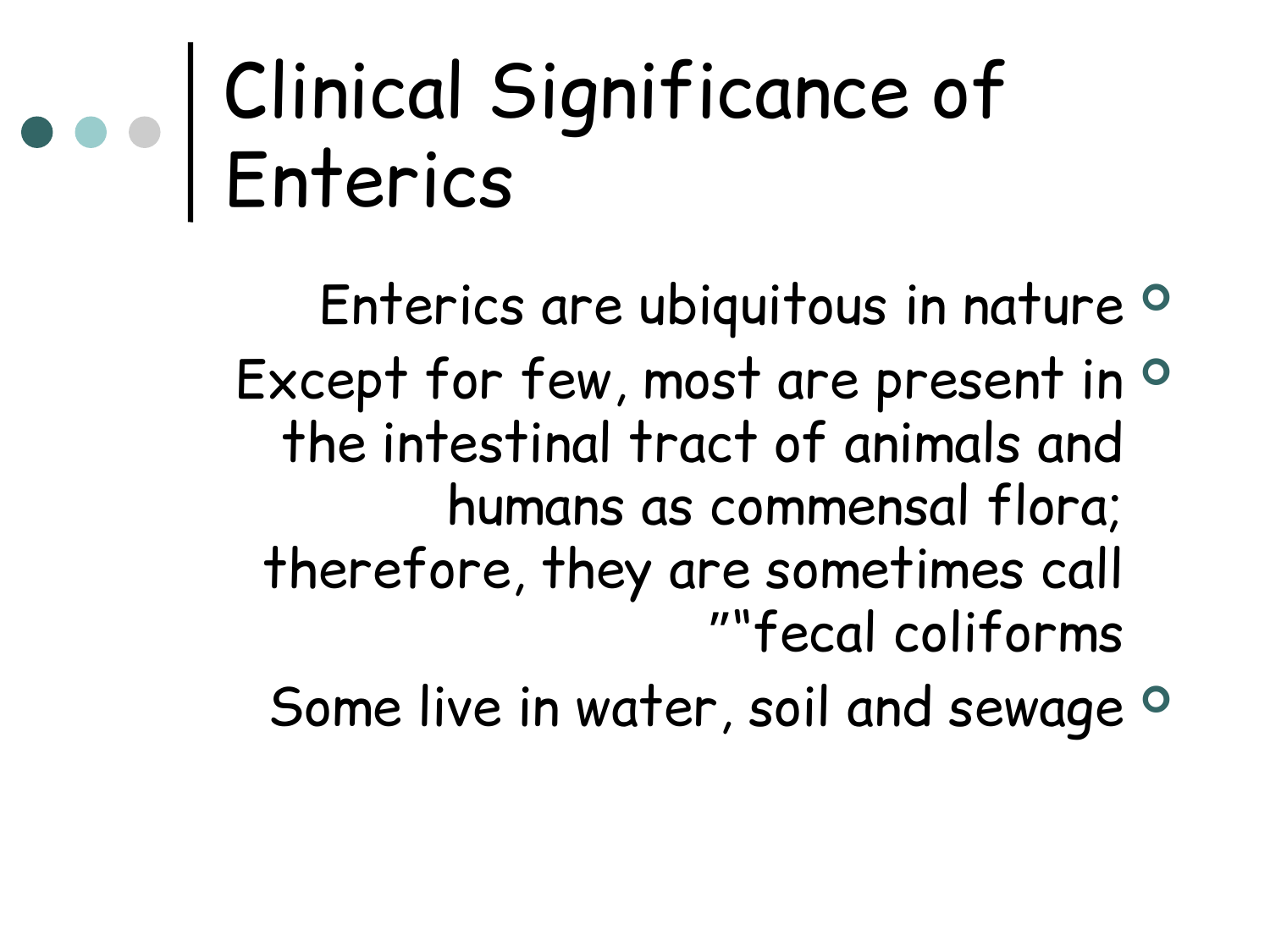

# Clinical Significance of Enterics
Enterics are ubiquitous in nature
Except for few, most are present in the intestinal tract of animals and humans as commensal flora; therefore, they are sometimes call “fecal coliforms”
Some live in water, soil and sewage